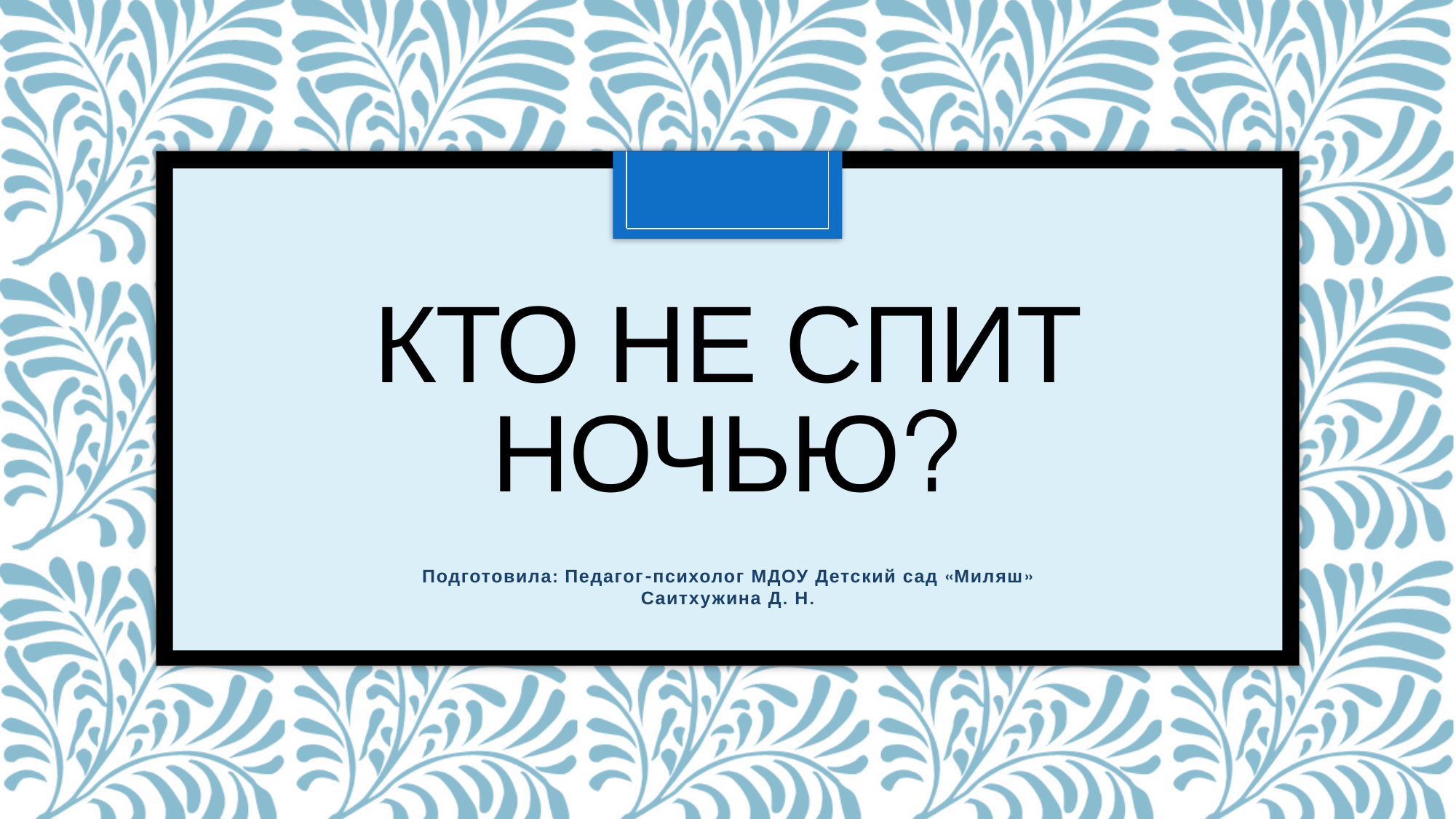

# Кто не спит ночью?
Подготовила: Педагог-психолог МДОУ Детский сад «Миляш»
Саитхужина Д. Н.